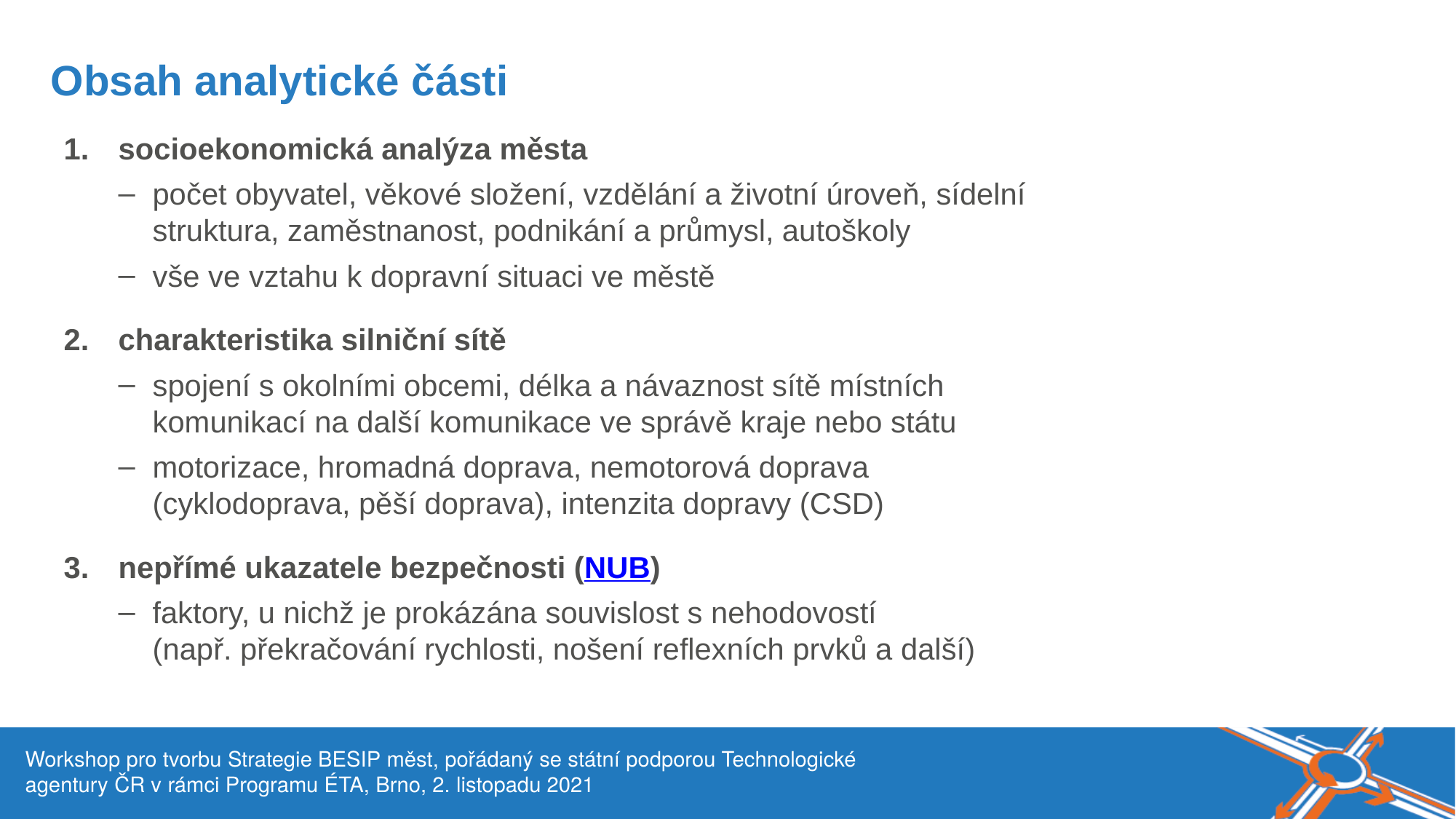

Obsah analytické části
socioekonomická analýza města
počet obyvatel, věkové složení, vzdělání a životní úroveň, sídelní struktura, zaměstnanost, podnikání a průmysl, autoškoly
vše ve vztahu k dopravní situaci ve městě
charakteristika silniční sítě
spojení s okolními obcemi, délka a návaznost sítě místních komunikací na další komunikace ve správě kraje nebo státu
motorizace, hromadná doprava, nemotorová doprava (cyklodoprava, pěší doprava), intenzita dopravy (CSD)
nepřímé ukazatele bezpečnosti (NUB)
faktory, u nichž je prokázána souvislost s nehodovostí (např. překračování rychlosti, nošení reflexních prvků a další)
Workshop pro tvorbu Strategie BESIP měst, pořádaný se státní podporou Technologické agentury ČR v rámci Programu ÉTA, Brno, 2. listopadu 2021